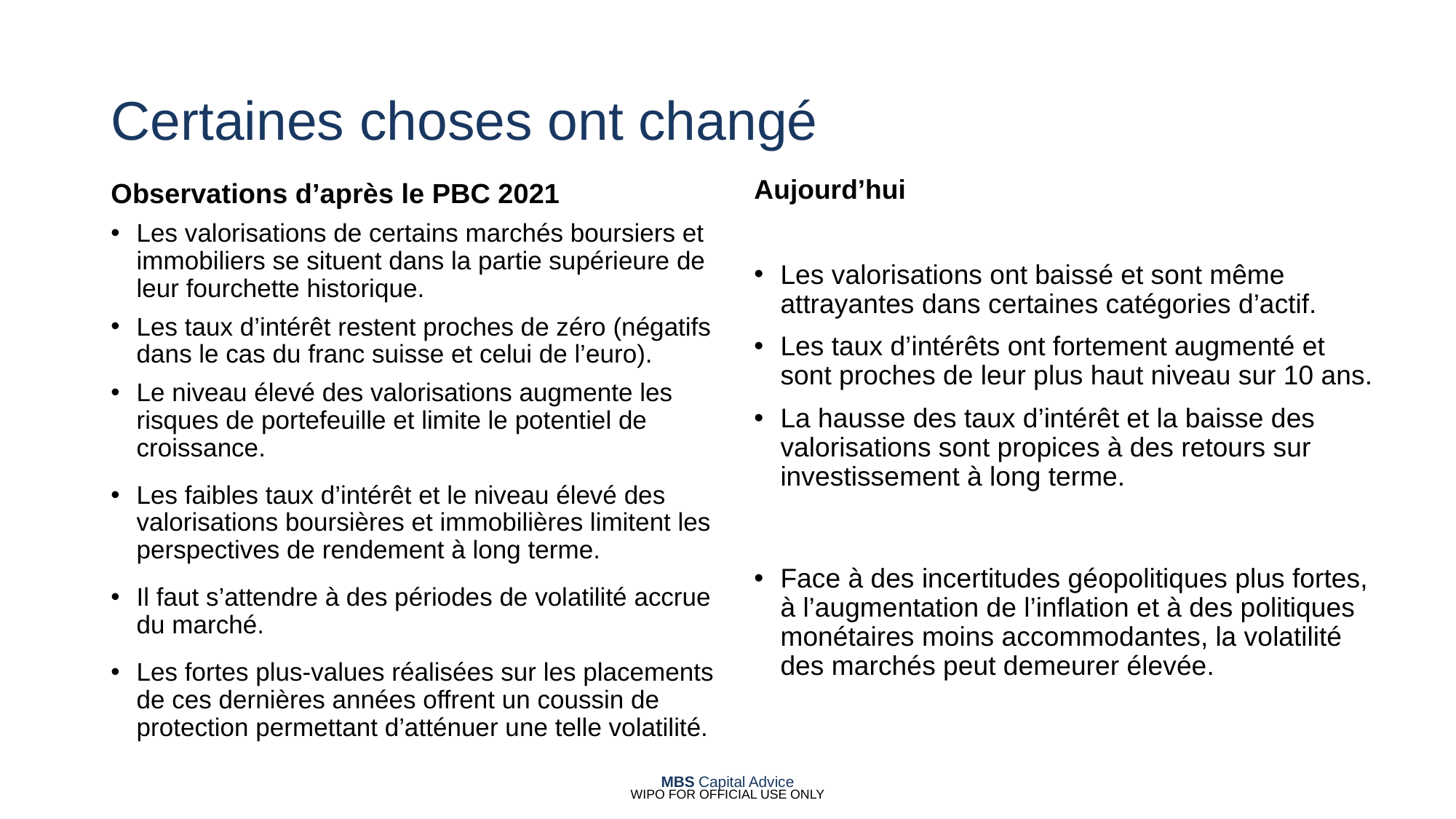

# Certaines choses ont changé
Aujourd’hui

Les valorisations ont baissé et sont même attrayantes dans certaines catégories d’actif.
Les taux d’intérêts ont fortement augmenté et sont proches de leur plus haut niveau sur 10 ans.
La hausse des taux d’intérêt et la baisse des valorisations sont propices à des retours sur investissement à long terme.

Face à des incertitudes géopolitiques plus fortes, à l’augmentation de l’inflation et à des politiques monétaires moins accommodantes, la volatilité des marchés peut demeurer élevée.

Observations d’après le PBC 2021
Les valorisations de certains marchés boursiers et immobiliers se situent dans la partie supérieure de leur fourchette historique.
Les taux d’intérêt restent proches de zéro (négatifs dans le cas du franc suisse et celui de l’euro).
Le niveau élevé des valorisations augmente les risques de portefeuille et limite le potentiel de croissance.
Les faibles taux d’intérêt et le niveau élevé des valorisations boursières et immobilières limitent les perspectives de rendement à long terme.
Il faut s’attendre à des périodes de volatilité accrue du marché.
Les fortes plus-values réalisées sur les placements de ces dernières années offrent un coussin de protection permettant d’atténuer une telle volatilité.
MBS Capital Advice